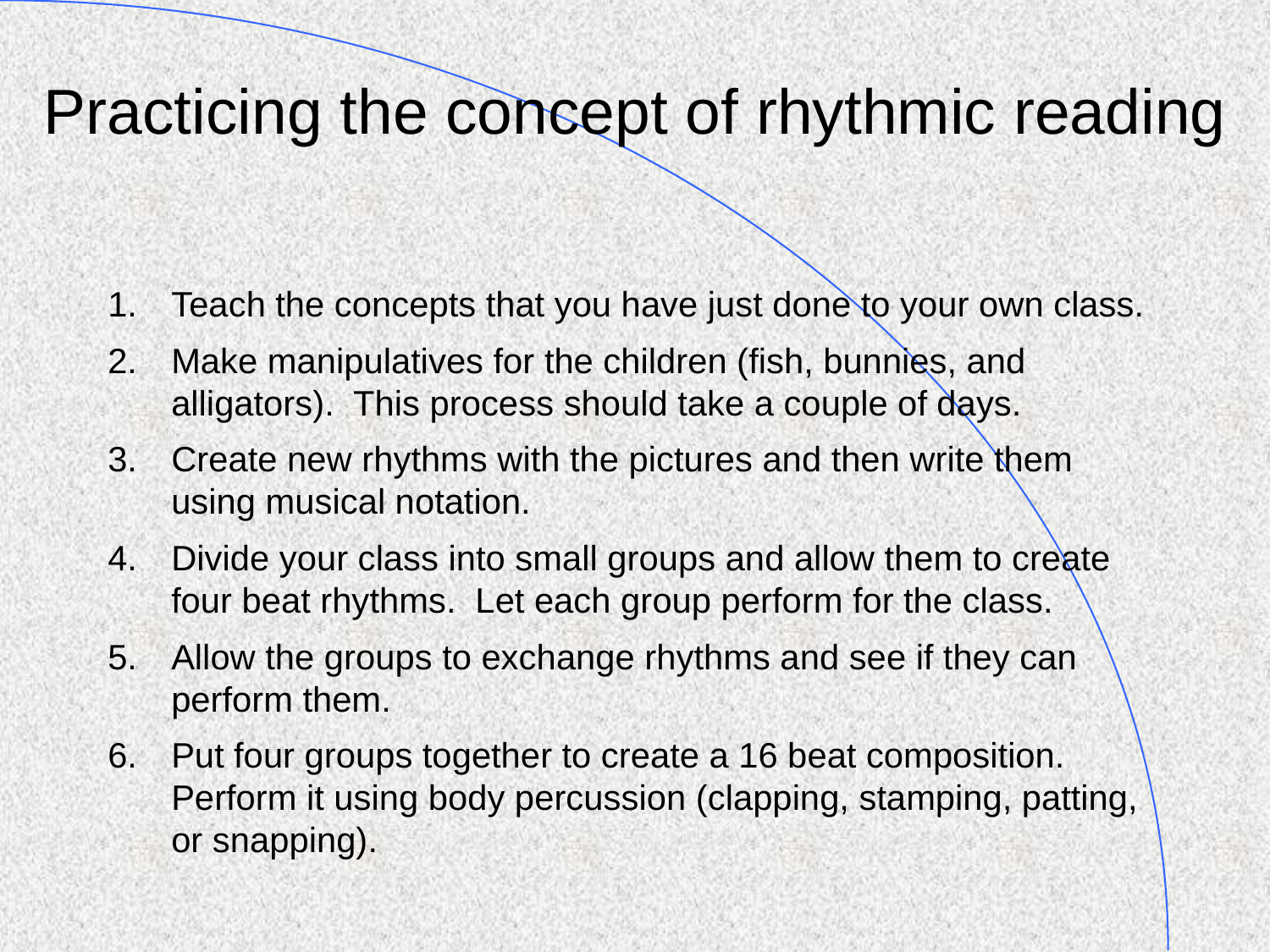

# Practicing the concept of rhythmic reading
Teach the concepts that you have just done to your own class.
Make manipulatives for the children (fish, bunnies, and alligators).  This process should take a couple of days.
Create new rhythms with the pictures and then write them using musical notation.
Divide your class into small groups and allow them to create four beat rhythms.  Let each group perform for the class.
Allow the groups to exchange rhythms and see if they can perform them.
Put four groups together to create a 16 beat composition.  Perform it using body percussion (clapping, stamping, patting, or snapping).